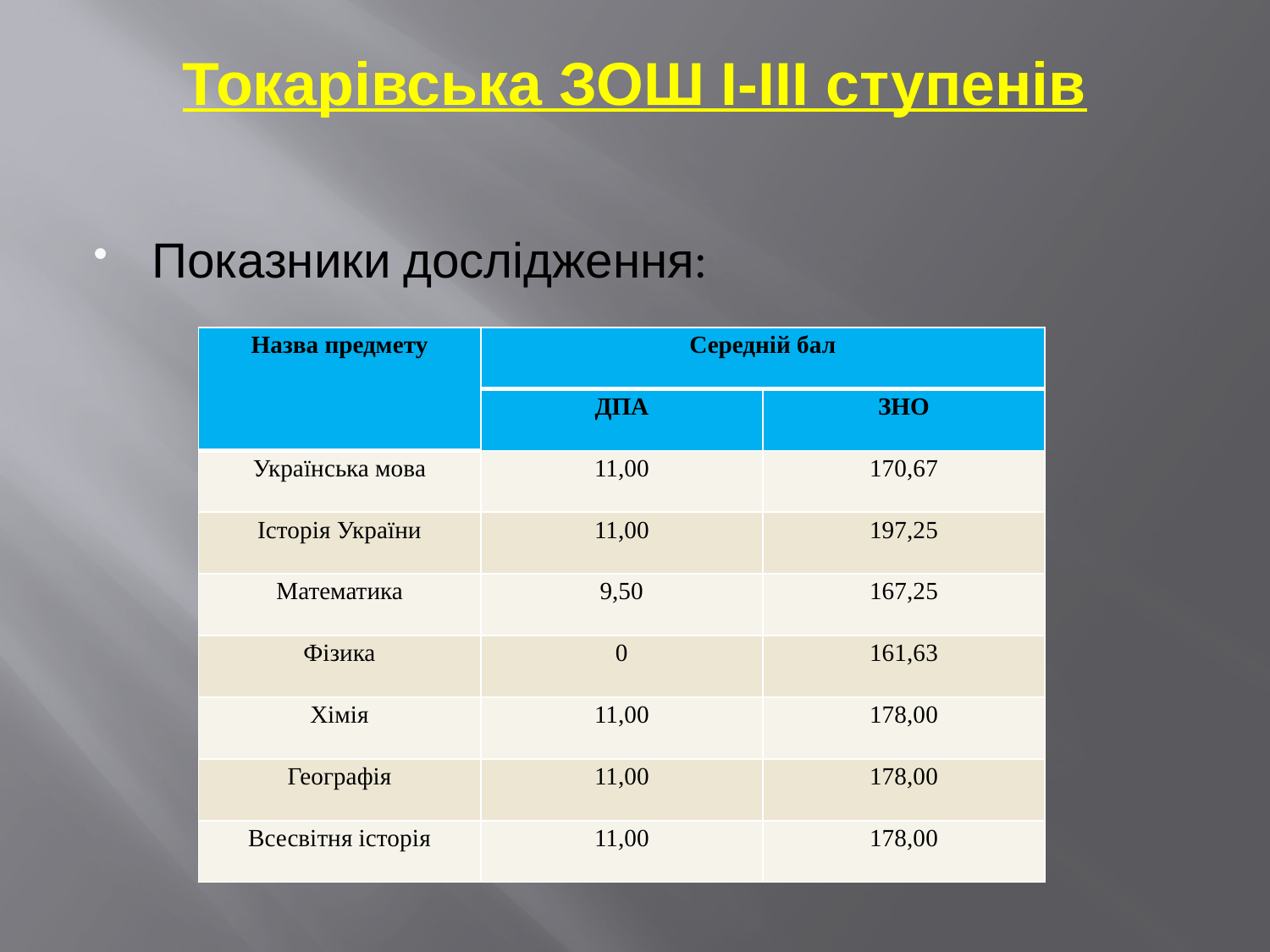

# Токарівська ЗОШ І-ІІІ ступенів
Показники дослідження:

| Назва предмету | Середній бал |  |
| --- | --- | --- |
|  | ДПА | ЗНО |
| Українська мова | 11,00 | 170,67 |
| Історія України | 11,00 | 197,25 |
| Математика | 9,50 | 167,25 |
| Фізика | 0 | 161,63 |
| Хімія | 11,00 | 178,00 |
| Географія | 11,00 | 178,00 |
| Всесвітня історія | 11,00 | 178,00 |